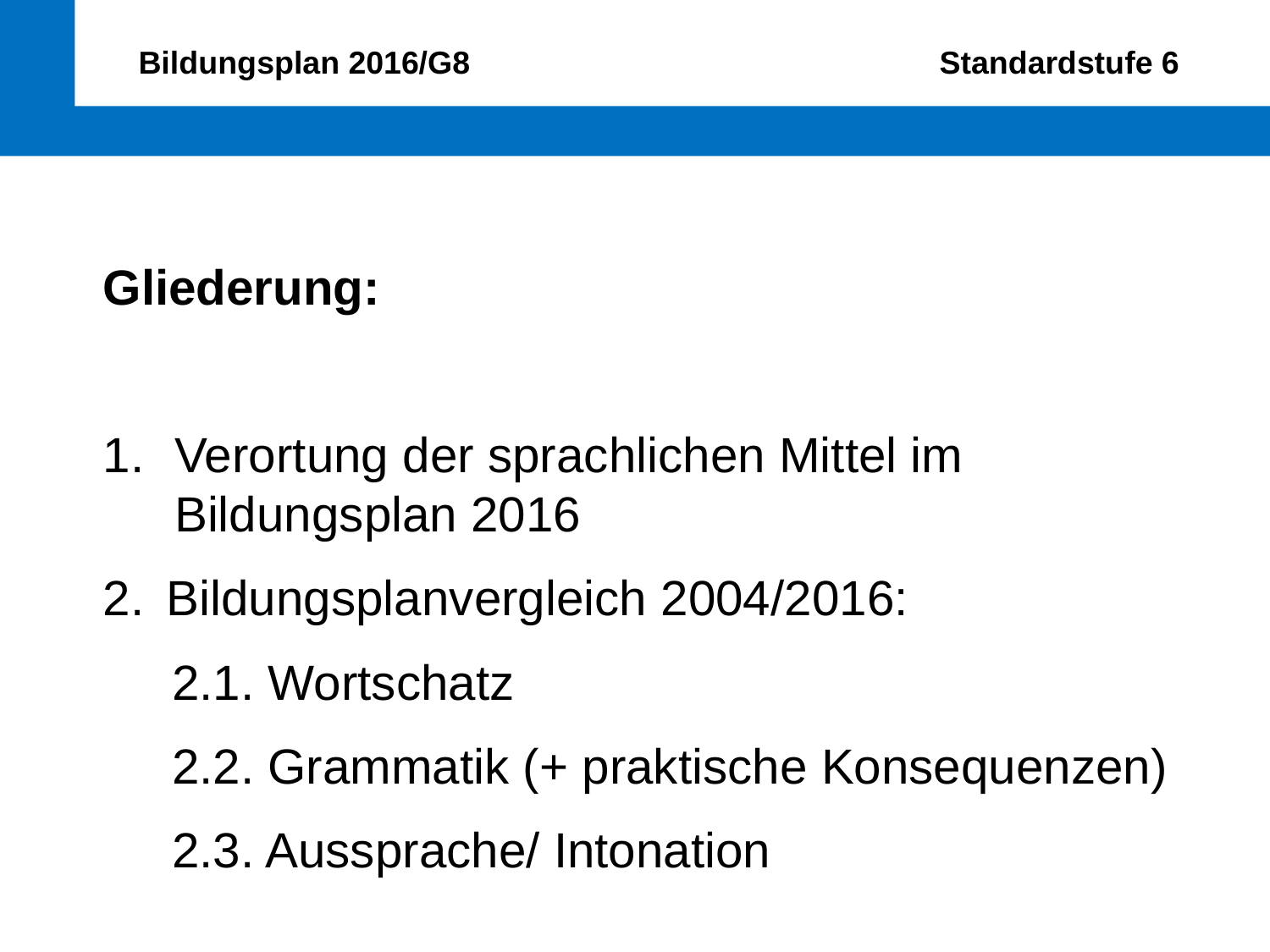

Bildungsplan 2016/G8                                                     Standardstufe 6

Gliederung:

Verortung der sprachlichen Mittel im Bildungsplan 2016
Bildungsplanvergleich 2004/2016:
     2.1. Wortschatz
     2.2. Grammatik (+ praktische Konsequenzen)
     2.3. Aussprache/ Intonation